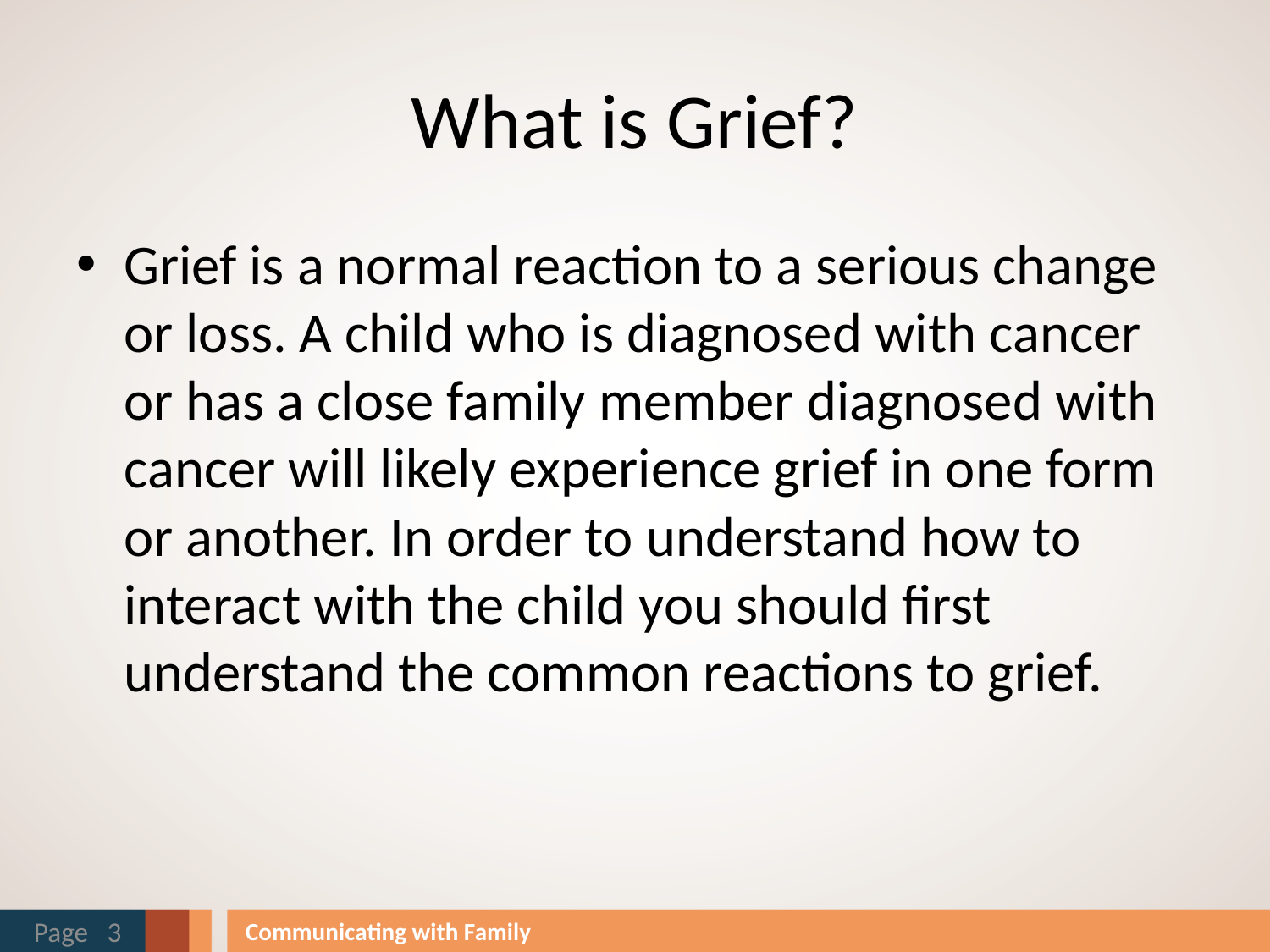

# What is Grief?
Grief is a normal reaction to a serious change or loss. A child who is diagnosed with cancer or has a close family member diagnosed with cancer will likely experience grief in one form or another. In order to understand how to interact with the child you should first understand the common reactions to grief.

Page   3
Communicating with Family